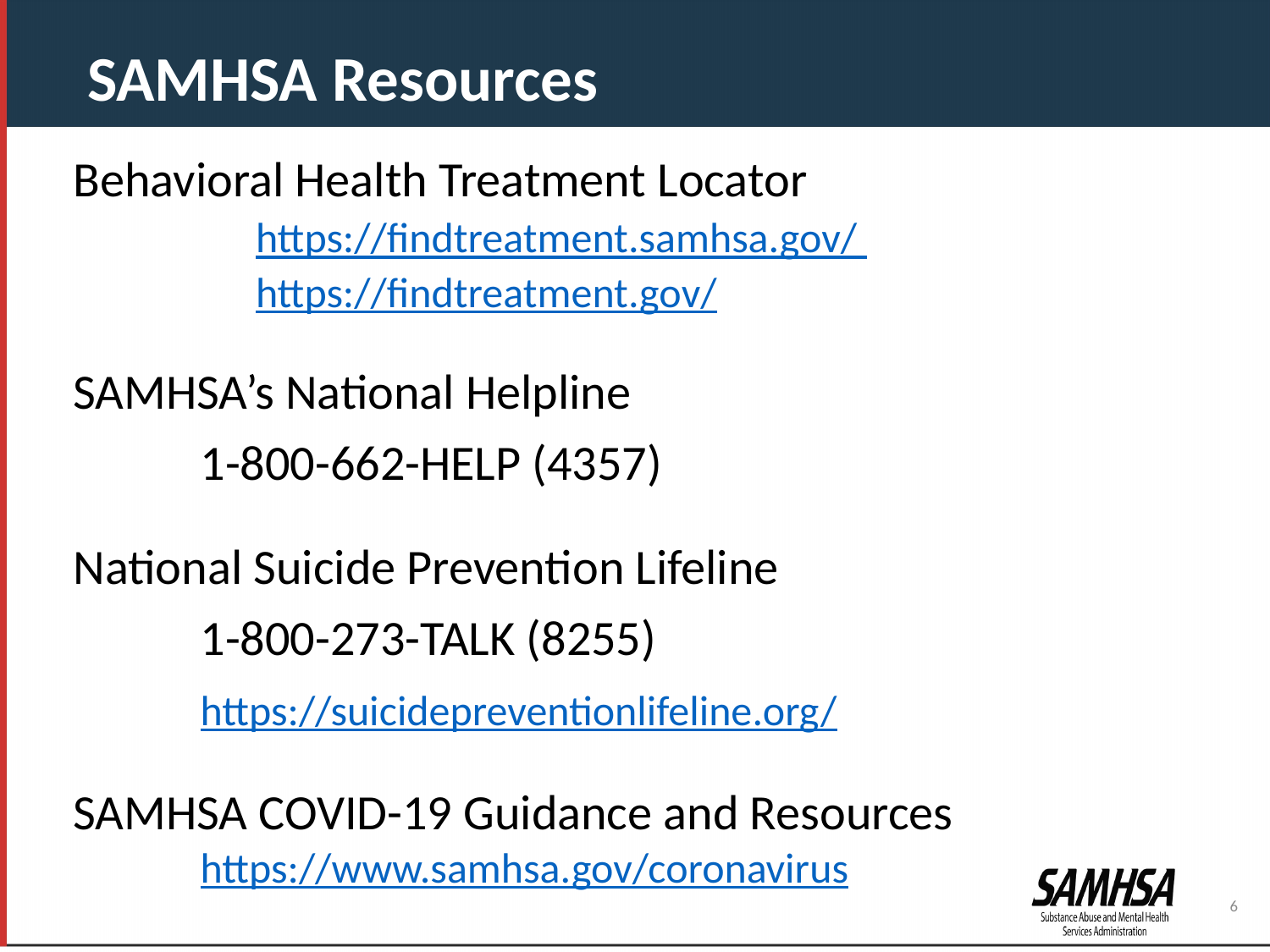

SAMHSA Resources
Behavioral Health Treatment Locator
	https://findtreatment.samhsa.gov/
	https://findtreatment.gov/

SAMHSA’s National Helpline
	1-800-662-HELP (4357)

National Suicide Prevention Lifeline
	1-800-273-TALK (8255)
	https://suicidepreventionlifeline.org/

SAMHSA COVID-19 Guidance and Resources
	https://www.samhsa.gov/coronavirus
6